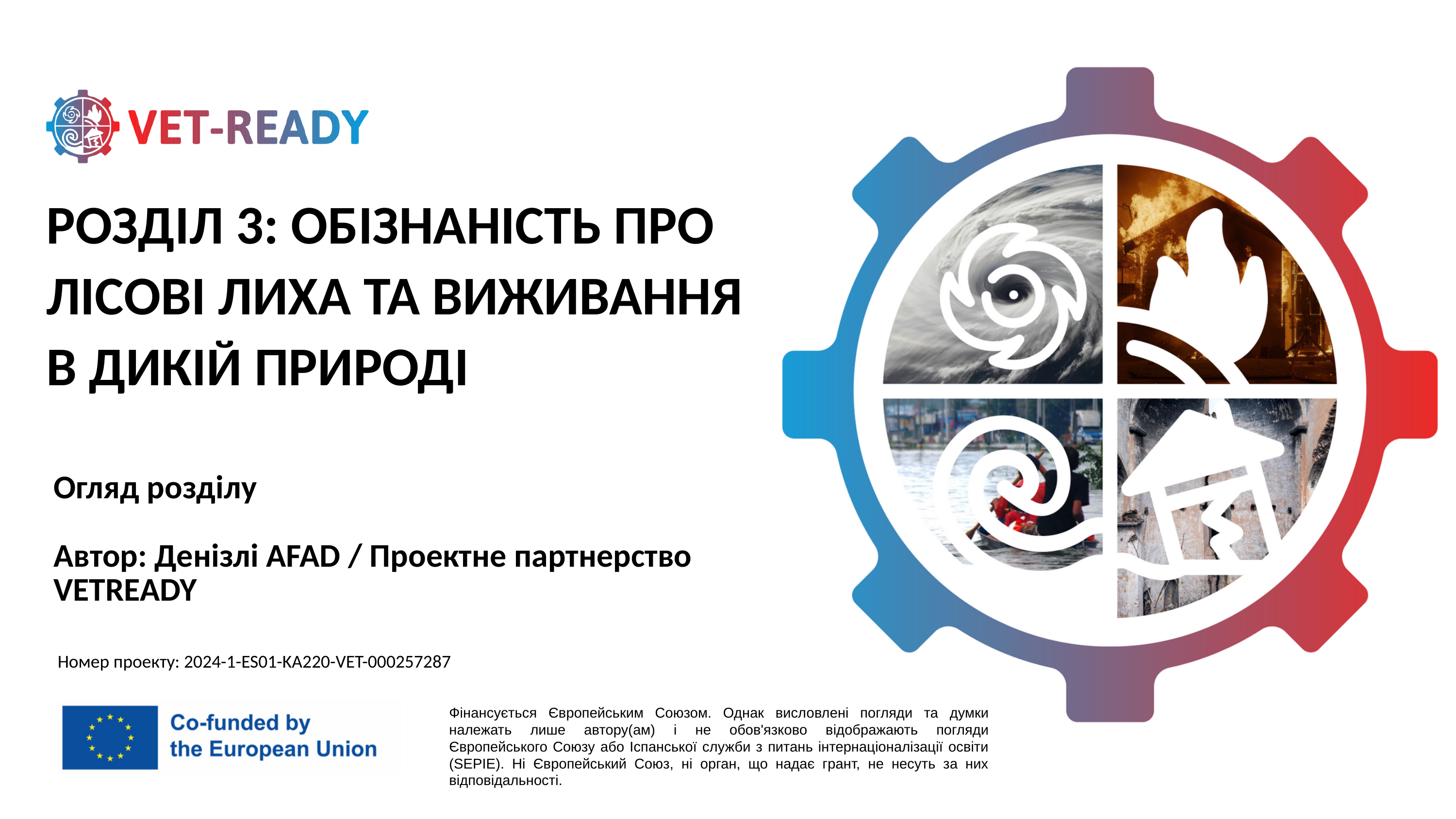

РОЗДІЛ 3: ОБІЗНАНІСТЬ ПРО ЛІСОВІ ЛИХА ТА ВИЖИВАННЯ В ДИКІЙ ПРИРОДІ
Огляд розділу

Автор: Денізлі AFAD / Проектне партнерство VETREADY
 Номер проекту: 2024-1-ES01-KA220-VET-000257287
Фінансується Європейським Союзом. Однак висловлені погляди та думки належать лише автору(ам) і не обов'язково відображають погляди Європейського Союзу або Іспанської служби з питань інтернаціоналізації освіти (SEPIE). Ні Європейський Союз, ні орган, що надає грант, не несуть за них відповідальності.